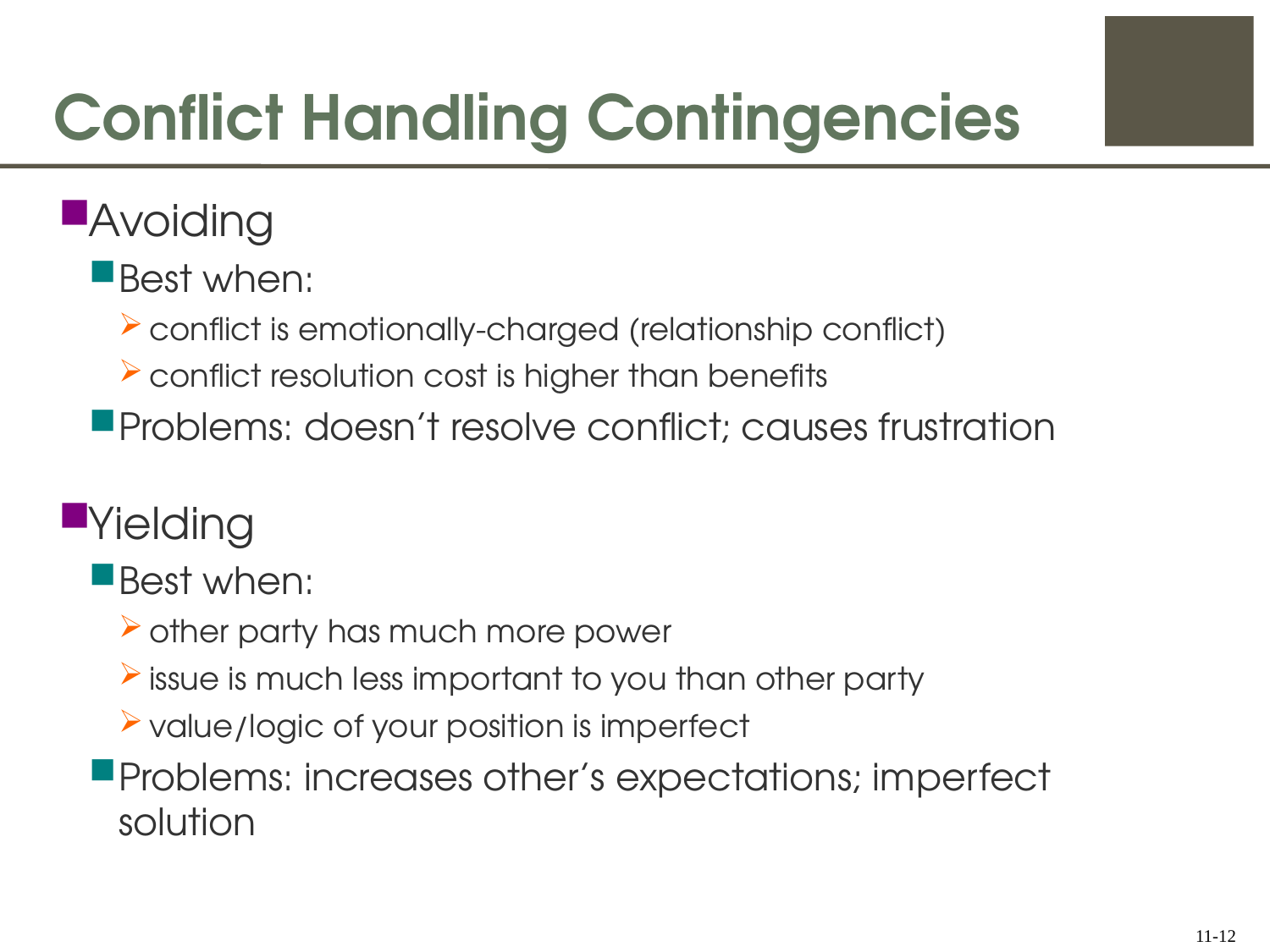

# Conflict Handling Contingencies
Avoiding
Best when:
conflict is emotionally-charged (relationship conflict)
conflict resolution cost is higher than benefits
Problems: doesn’t resolve conflict; causes frustration
Yielding
Best when:
other party has much more power
issue is much less important to you than other party
value/logic of your position is imperfect
Problems: increases other’s expectations; imperfect solution